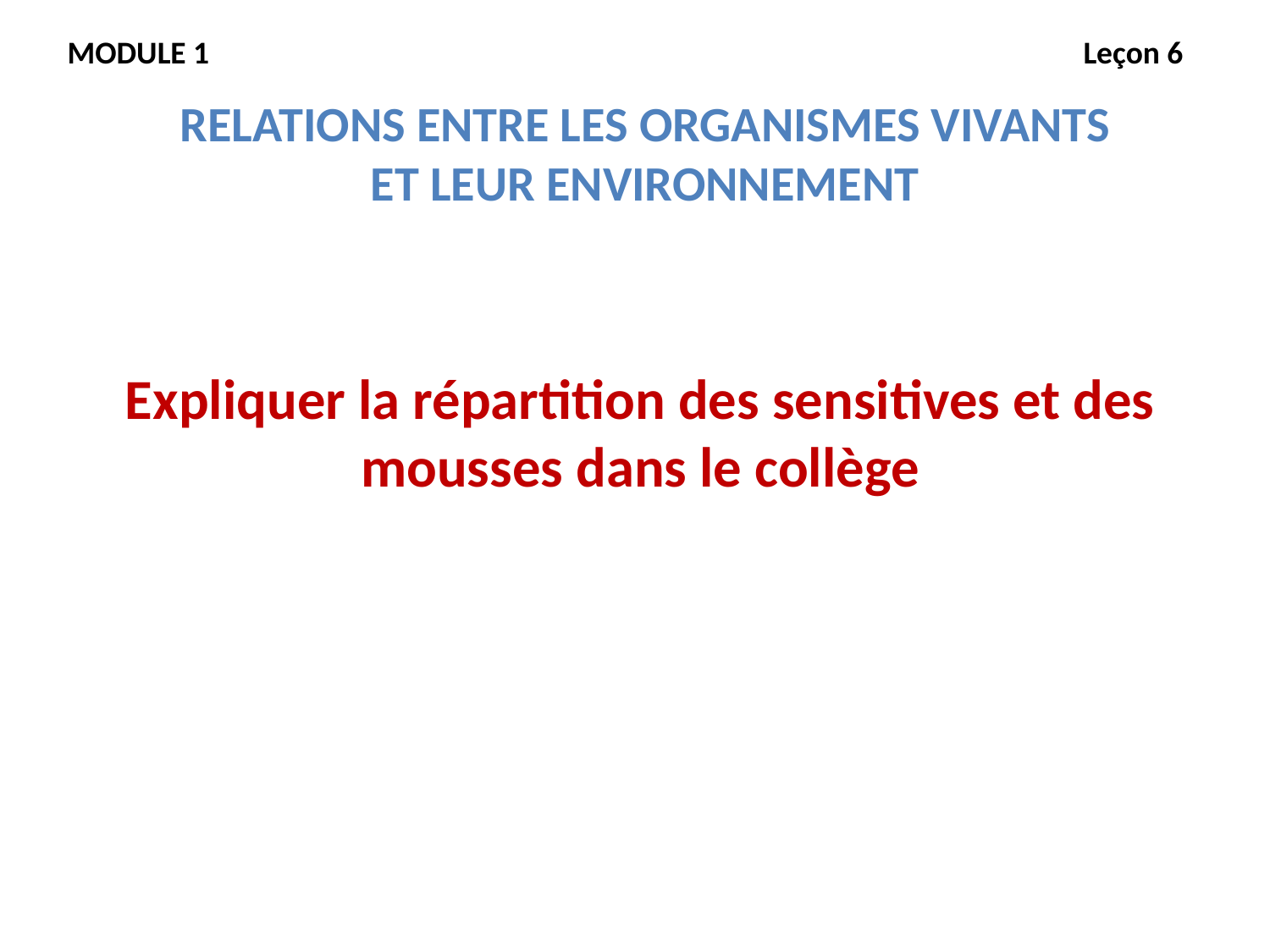

MODULE 1							Leçon 6
RELATIONS ENTRE LES ORGANISMES VIVANTS
ET LEUR ENVIRONNEMENT
Expliquer la répartition des sensitives et des mousses dans le collège